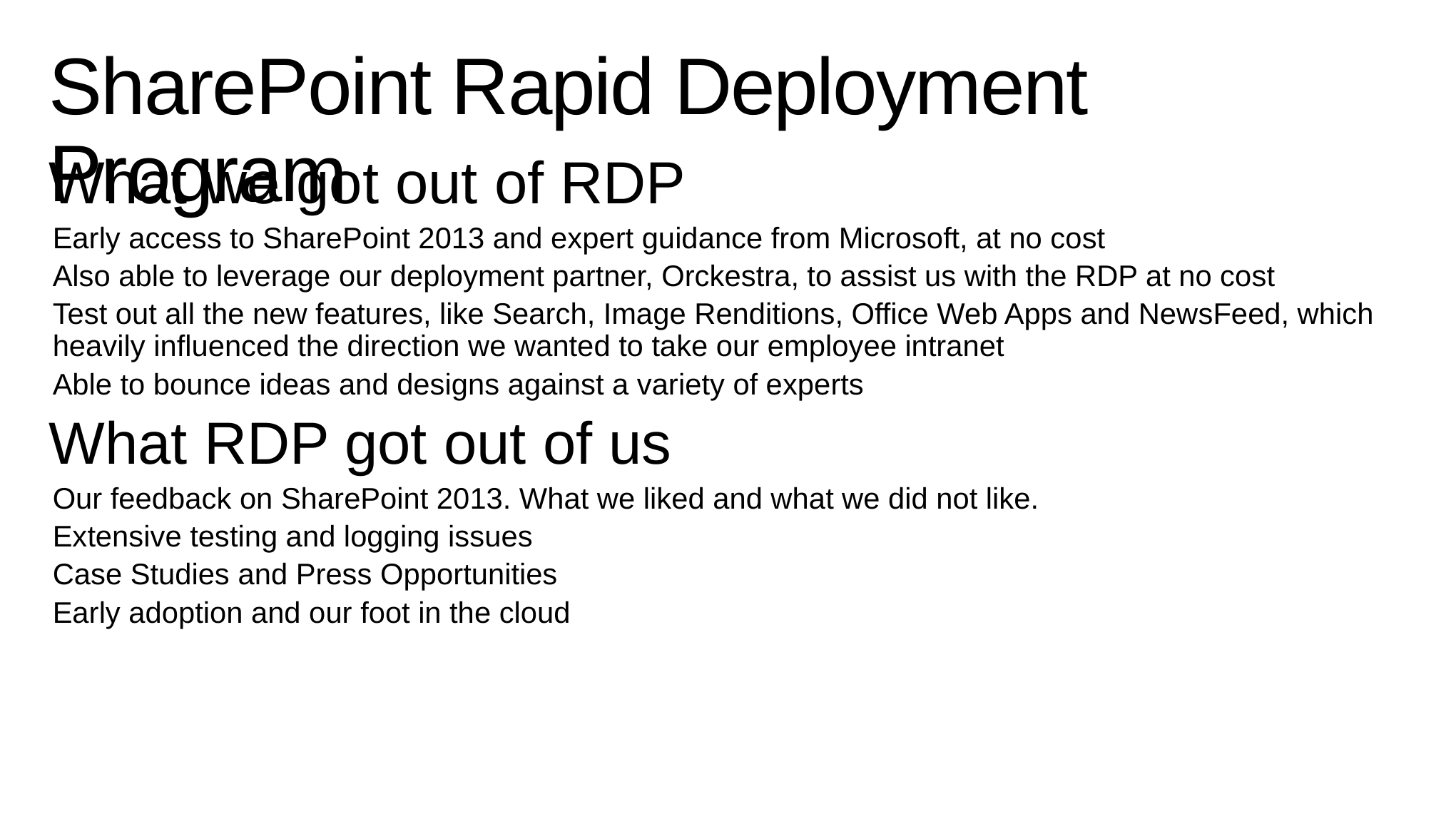

# SharePoint Rapid Deployment Program
What we got out of RDP
Early access to SharePoint 2013 and expert guidance from Microsoft, at no cost
Also able to leverage our deployment partner, Orckestra, to assist us with the RDP at no cost
Test out all the new features, like Search, Image Renditions, Office Web Apps and NewsFeed, which heavily influenced the direction we wanted to take our employee intranet
Able to bounce ideas and designs against a variety of experts
What RDP got out of us
Our feedback on SharePoint 2013. What we liked and what we did not like.
Extensive testing and logging issues
Case Studies and Press Opportunities
Early adoption and our foot in the cloud